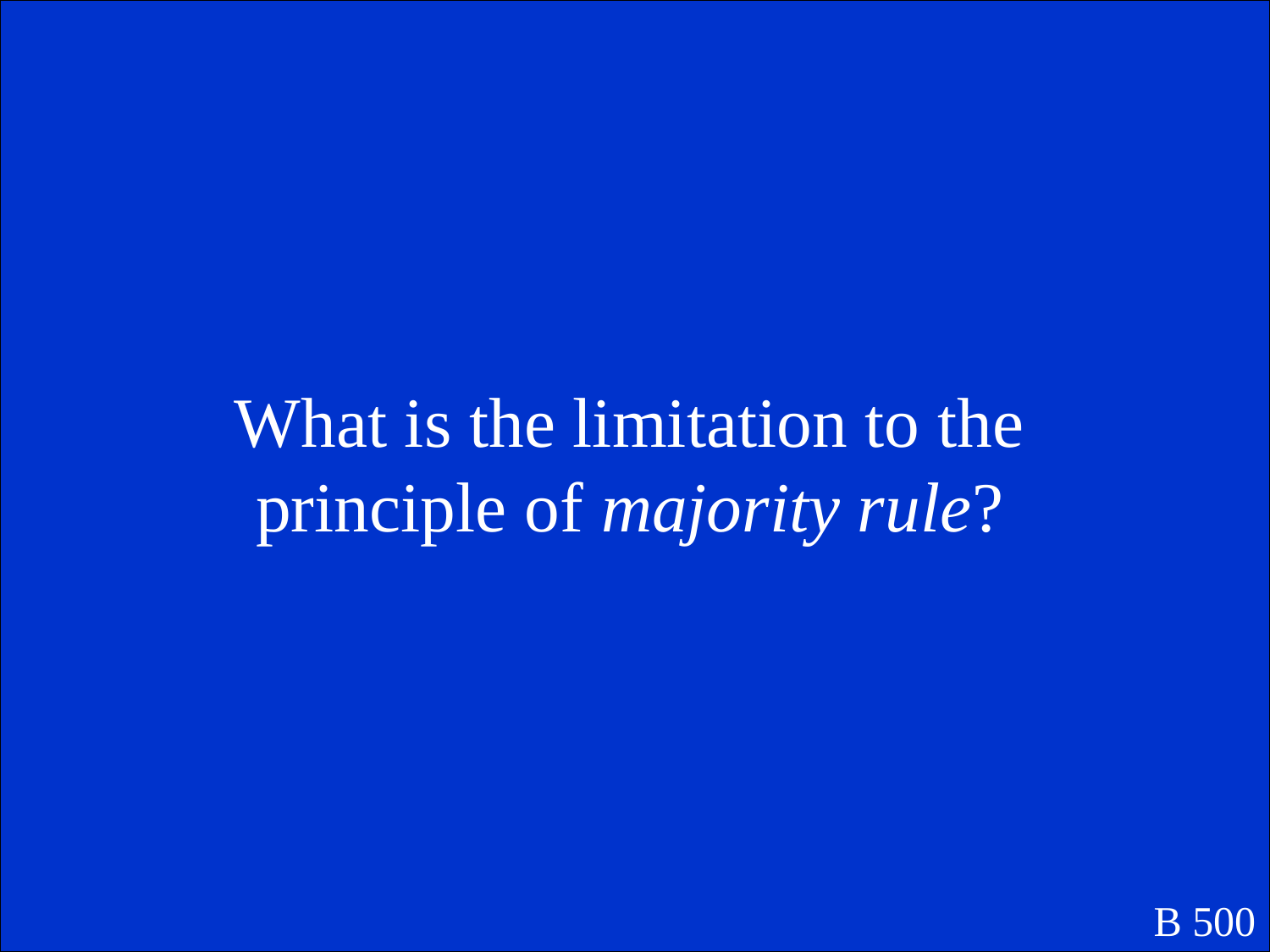

What is the limitation to the principle of majority rule?
B 500